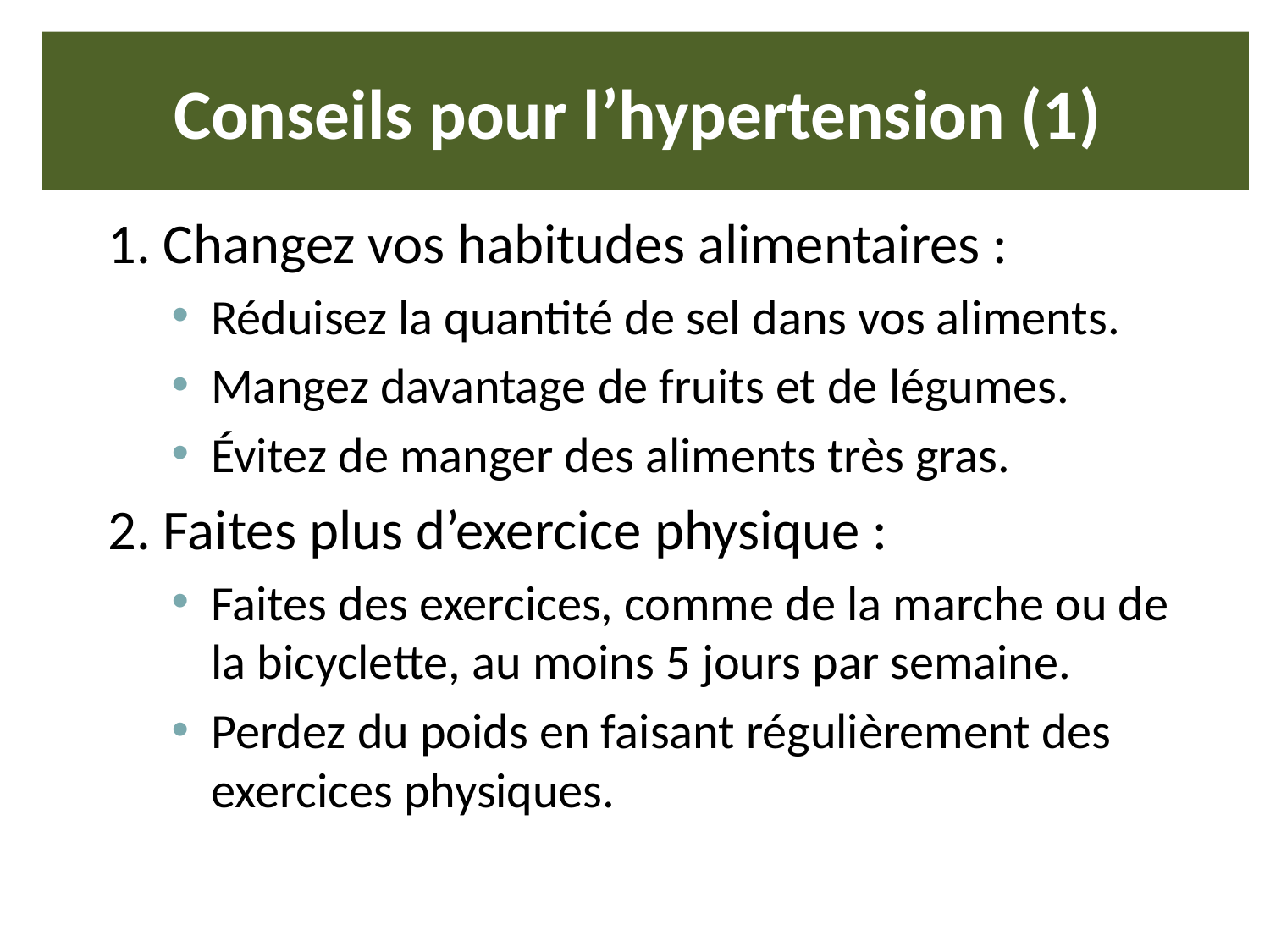

# Conseils pour l’hypertension (1)
1. Changez vos habitudes alimentaires :
Réduisez la quantité de sel dans vos aliments.
Mangez davantage de fruits et de légumes.
Évitez de manger des aliments très gras.
2. Faites plus d’exercice physique :
Faites des exercices, comme de la marche ou de la bicyclette, au moins 5 jours par semaine.
Perdez du poids en faisant régulièrement des exercices physiques.